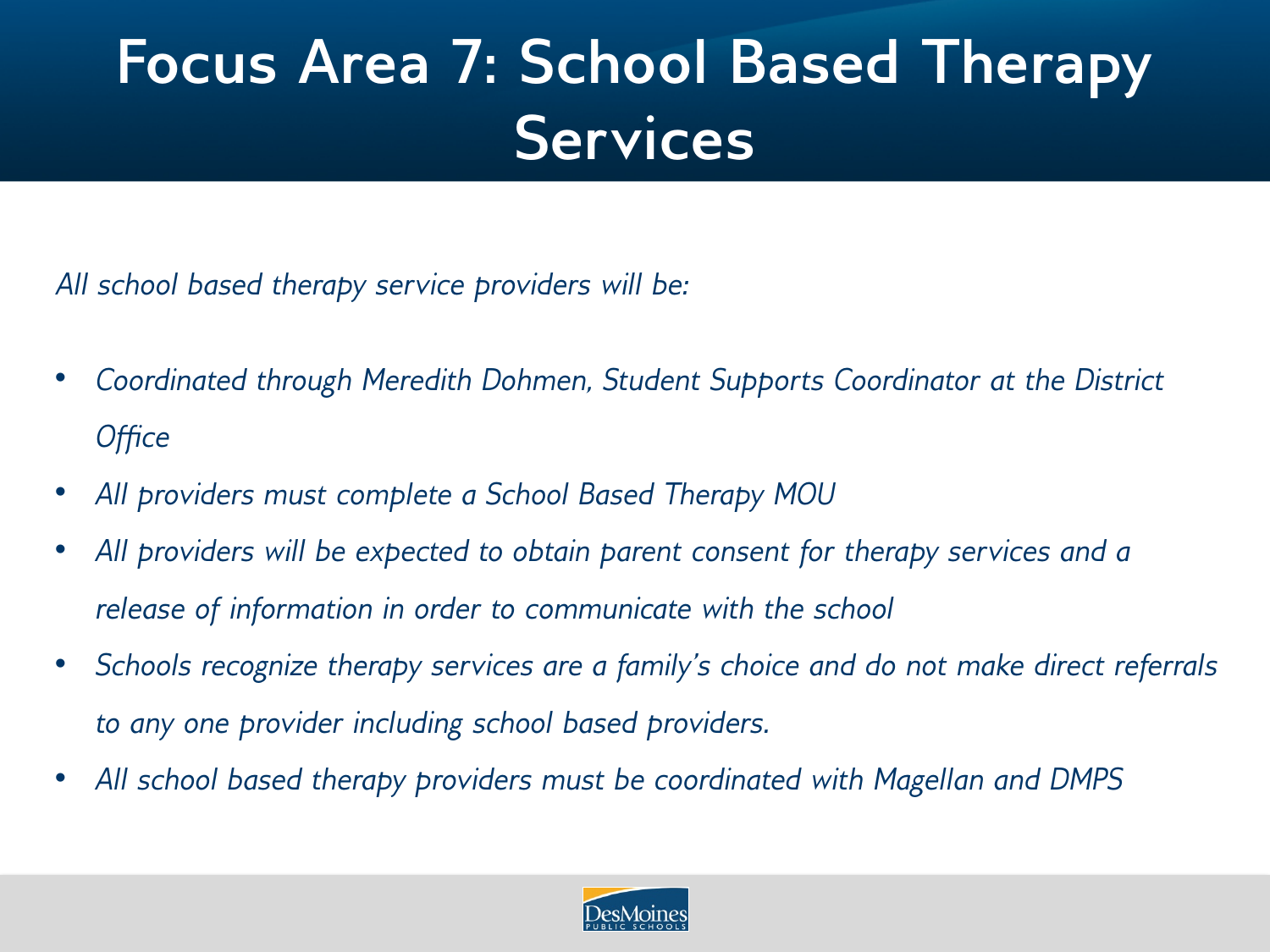

# Focus Area 7: School Based Therapy Services

All school based therapy service providers will be:

Coordinated through Meredith Dohmen, Student Supports Coordinator at the District Office
All providers must complete a School Based Therapy MOU
All providers will be expected to obtain parent consent for therapy services and a release of information in order to communicate with the school
Schools recognize therapy services are a family’s choice and do not make direct referrals to any one provider including school based providers.
All school based therapy providers must be coordinated with Magellan and DMPS